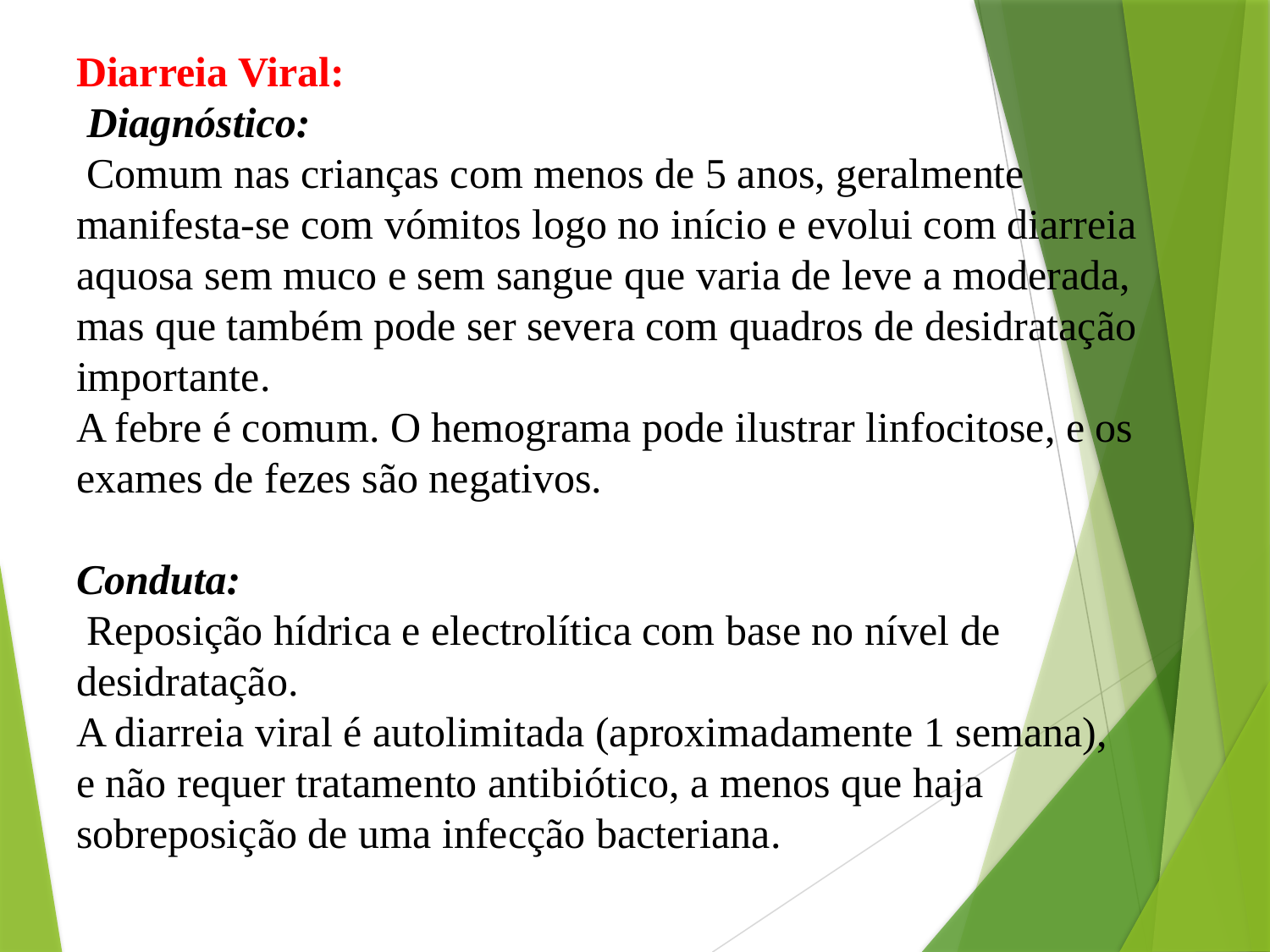

# Diarreia Viral: Diagnóstico: Comum nas crianças com menos de 5 anos, geralmente manifesta-se com vómitos logo no início e evolui com diarreia aquosa sem muco e sem sangue que varia de leve a moderada, mas que também pode ser severa com quadros de desidratação importante. A febre é comum. O hemograma pode ilustrar linfocitose, e os exames de fezes são negativos. Conduta: Reposição hídrica e electrolítica com base no nível de desidratação. A diarreia viral é autolimitada (aproximadamente 1 semana), e não requer tratamento antibiótico, a menos que haja sobreposição de uma infecção bacteriana.